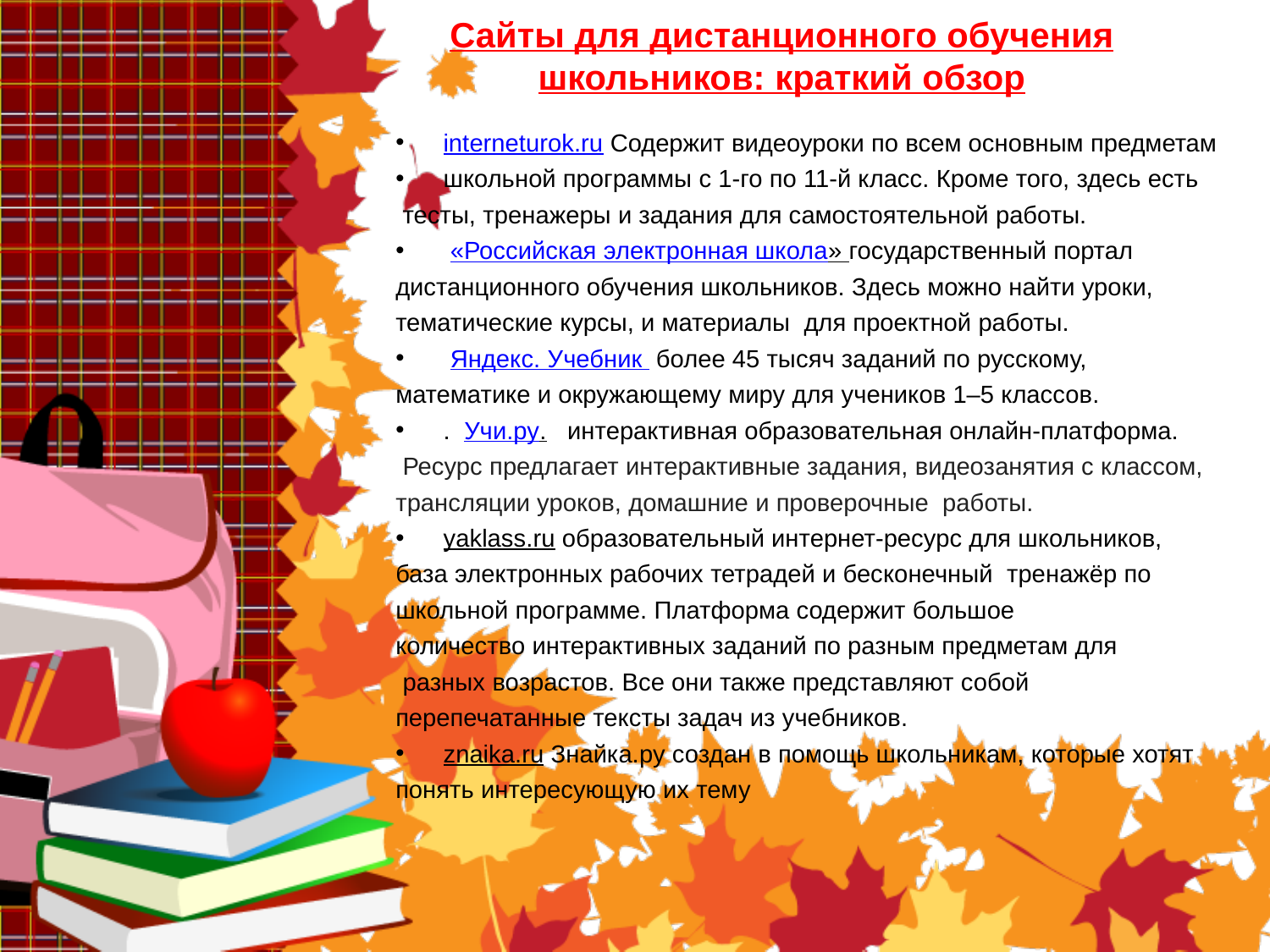

# Сайты для дистанционного обучения школьников: краткий обзор
interneturok.ru Содержит видеоуроки по всем основным предметам
школьной программы с 1-го по 11-й класс. Кроме того, здесь есть
 тесты, тренажеры и задания для самостоятельной работы.
 «Российская электронная школа» государственный портал
дистанционного обучения школьников. Здесь можно найти уроки,
тематические курсы, и материалы  для проектной работы.
 Яндекс. Учебник  более 45 тысяч заданий по русскому,
математике и окружающему миру для учеников 1–5 классов.
.  Учи.ру.   интерактивная образовательная онлайн-платформа.
 Ресурс предлагает интерактивные задания, видеозанятия с классом,
трансляции уроков, домашние и проверочные  работы.
yaklass.ru образовательный интернет-ресурс для школьников,
база электронных рабочих тетрадей и бесконечный  тренажёр по
школьной программе. Платформа содержит большое
количество интерактивных заданий по разным предметам для
 разных возрастов. Все они также представляют собой
перепечатанные тексты задач из учебников.
znaika.ru Знайка.ру создан в помощь школьникам, которые хотят
понять интересующую их тему